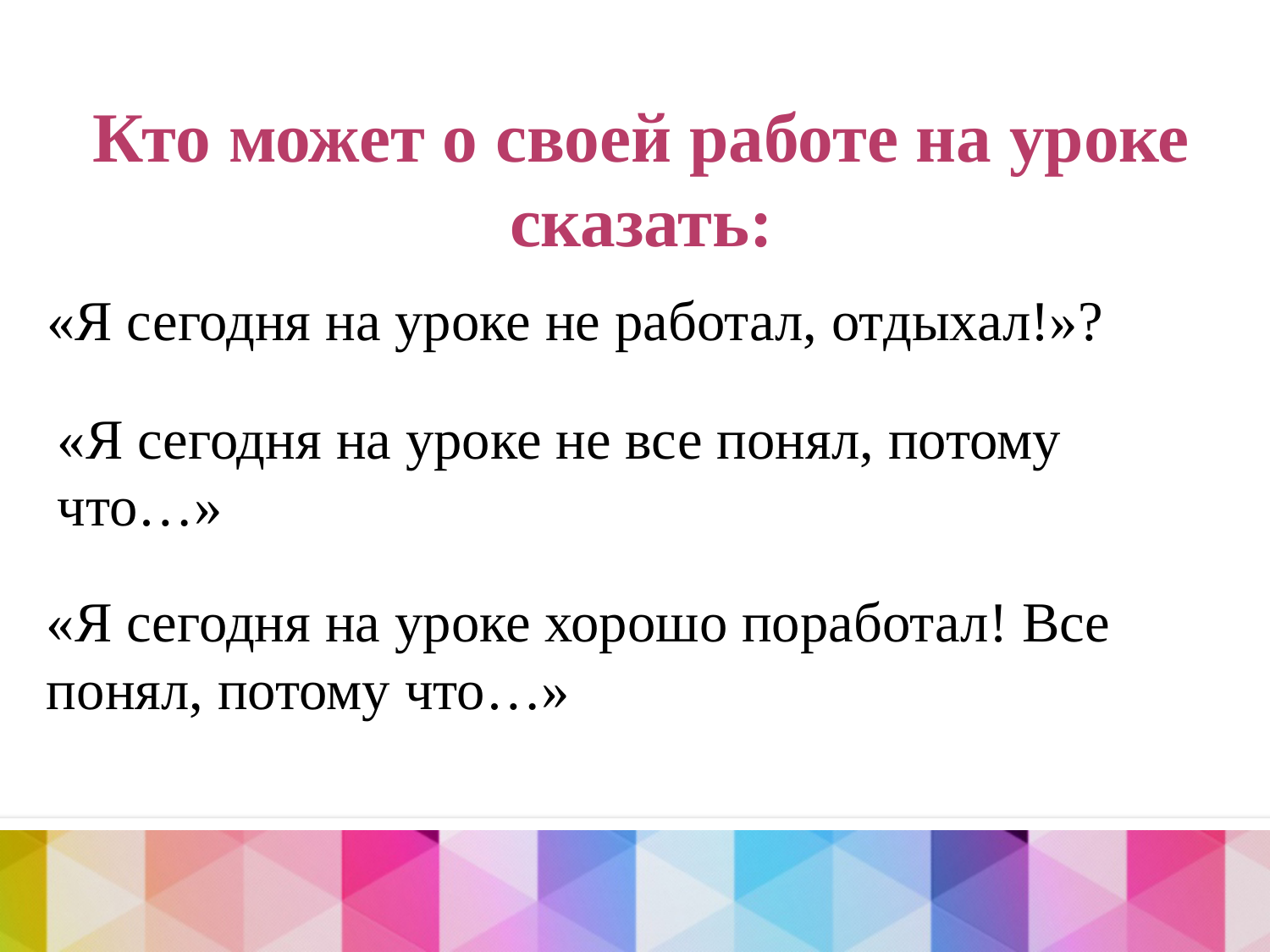

# Кто может о своей работе на уроке сказать:
«Я сегодня на уроке не работал, отдыхал!»?
«Я сегодня на уроке не все понял, потому что…»
«Я сегодня на уроке хорошо поработал! Все понял, потому что…»